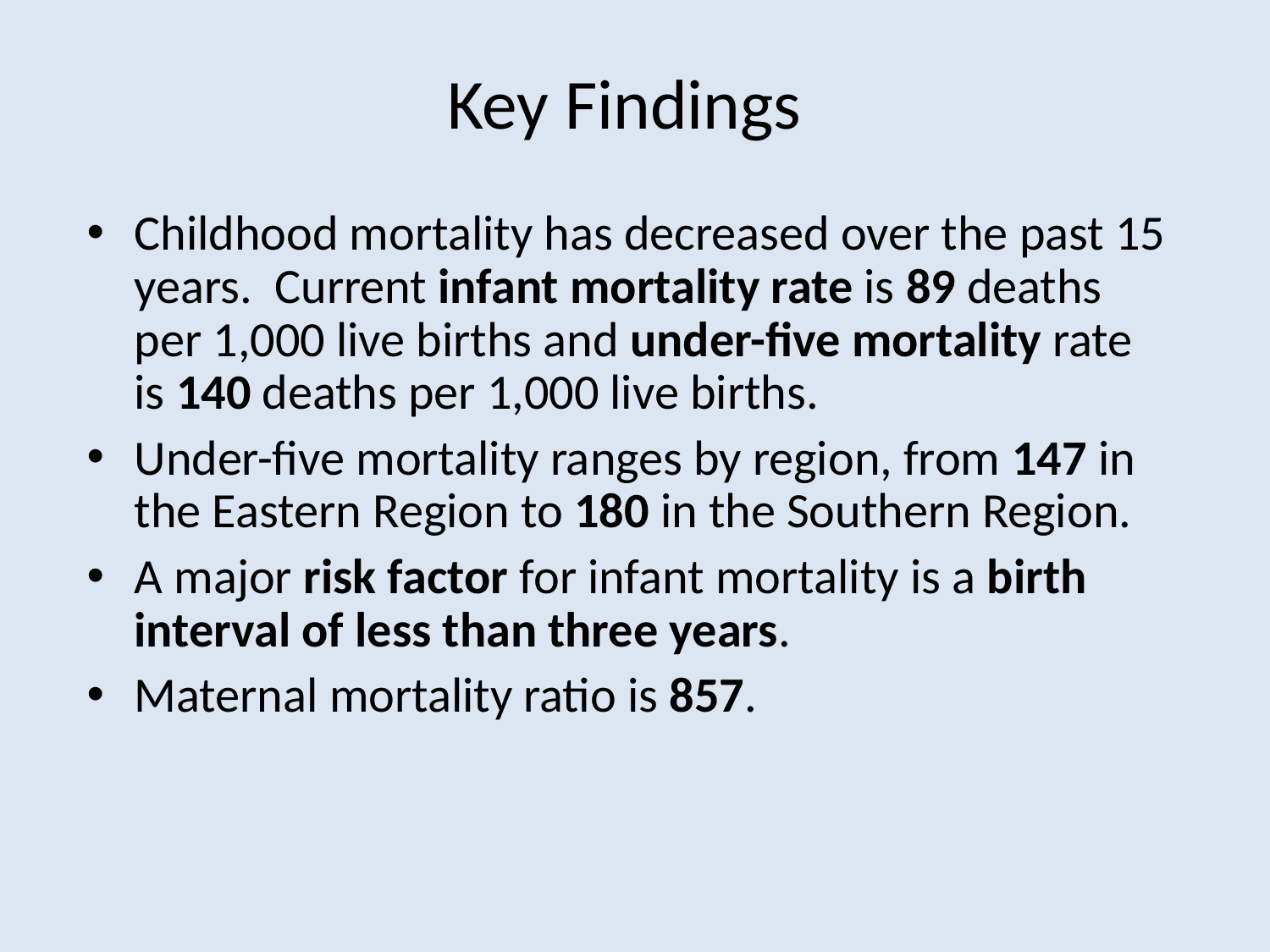

# Key Findings
Childhood mortality has decreased over the past 15 years.  Current infant mortality rate is 89 deaths per 1,000 live births and under-five mortality rate is 140 deaths per 1,000 live births.
Under-five mortality ranges by region, from 147 in the Eastern Region to 180 in the Southern Region.
A major risk factor for infant mortality is a birth interval of less than three years.
Maternal mortality ratio is 857.